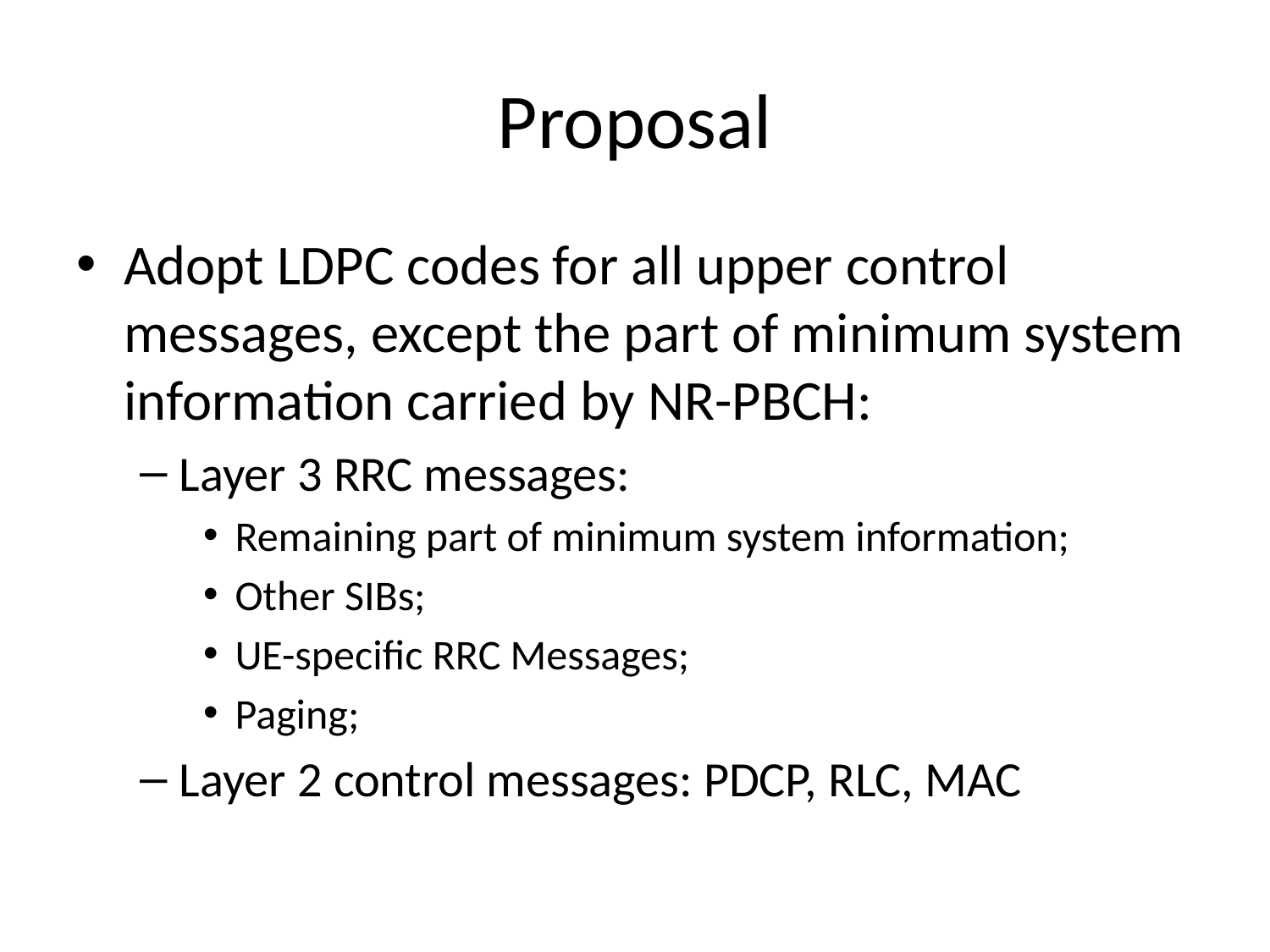

# Proposal
Adopt LDPC codes for all upper control messages, except the part of minimum system information carried by NR-PBCH:
Layer 3 RRC messages:
Remaining part of minimum system information;
Other SIBs;
UE-specific RRC Messages;
Paging;
Layer 2 control messages: PDCP, RLC, MAC